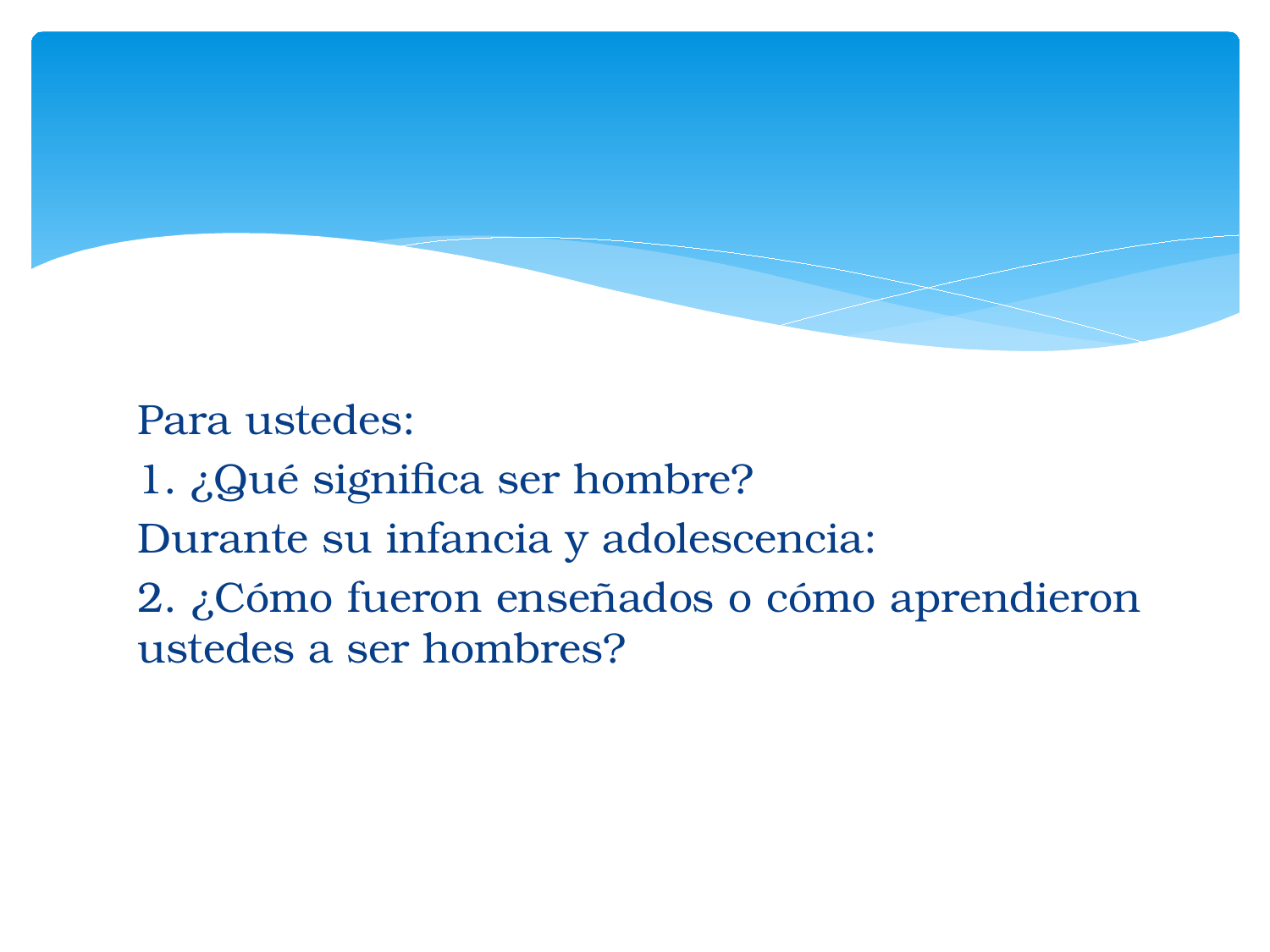

#
Para ustedes:
1. ¿Qué significa ser hombre?
Durante su infancia y adolescencia:
2. ¿Cómo fueron enseñados o cómo aprendieron ustedes a ser hombres?